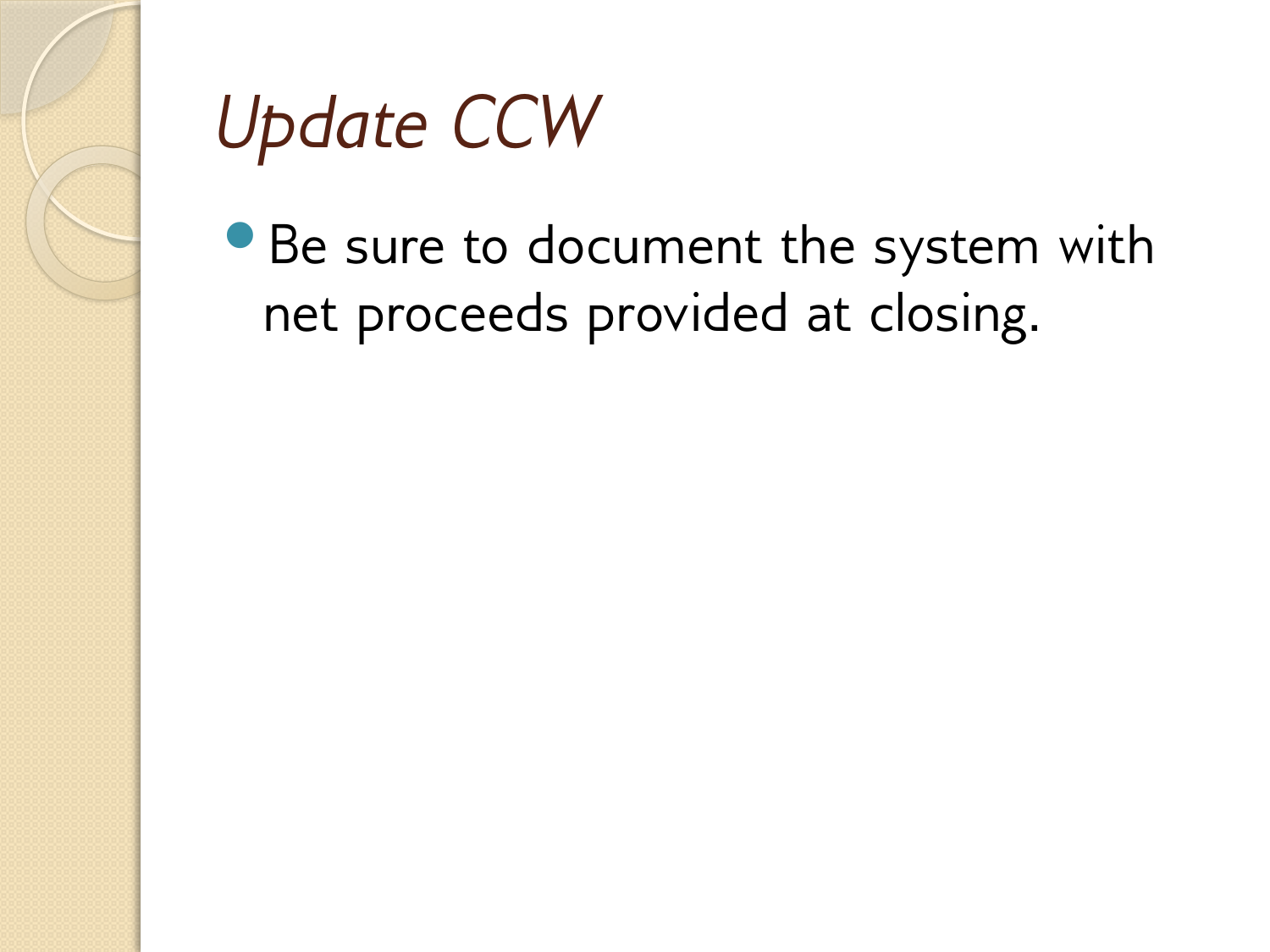

# Update CCW
Be sure to document the system with net proceeds provided at closing.